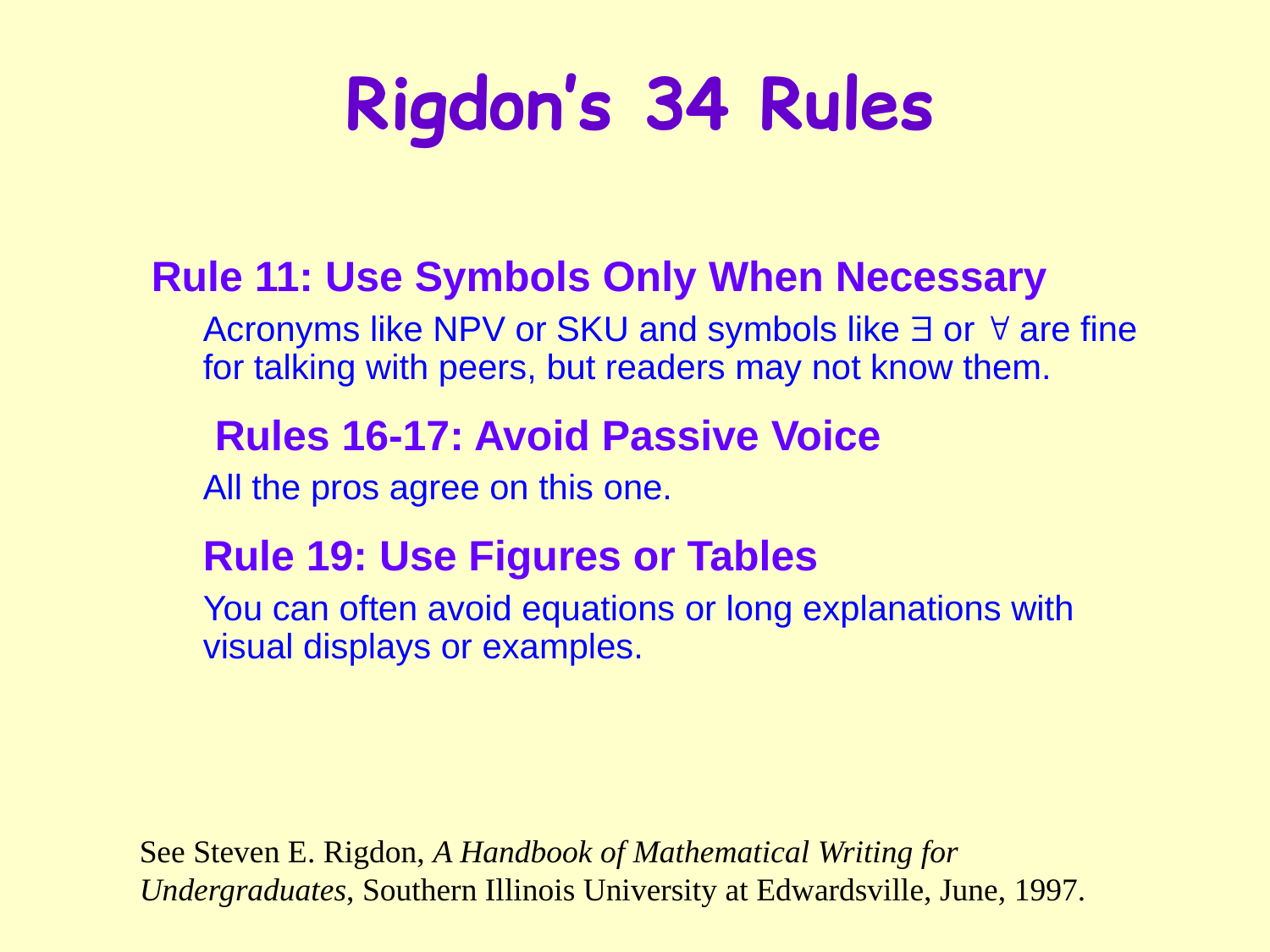

# Rigdon’s 34 Rules
 Rule 11: Use Symbols Only When Necessary
Acronyms like NPV or SKU and symbols like ∃ or ∀ are fine for talking with peers, but readers may not know them.
 Rules 16-17: Avoid Passive Voice
All the pros agree on this one.
Rule 19: Use Figures or Tables
You can often avoid equations or long explanations with visual displays or examples.
See Steven E. Rigdon, A Handbook of Mathematical Writing for Undergraduates, Southern Illinois University at Edwardsville, June, 1997.